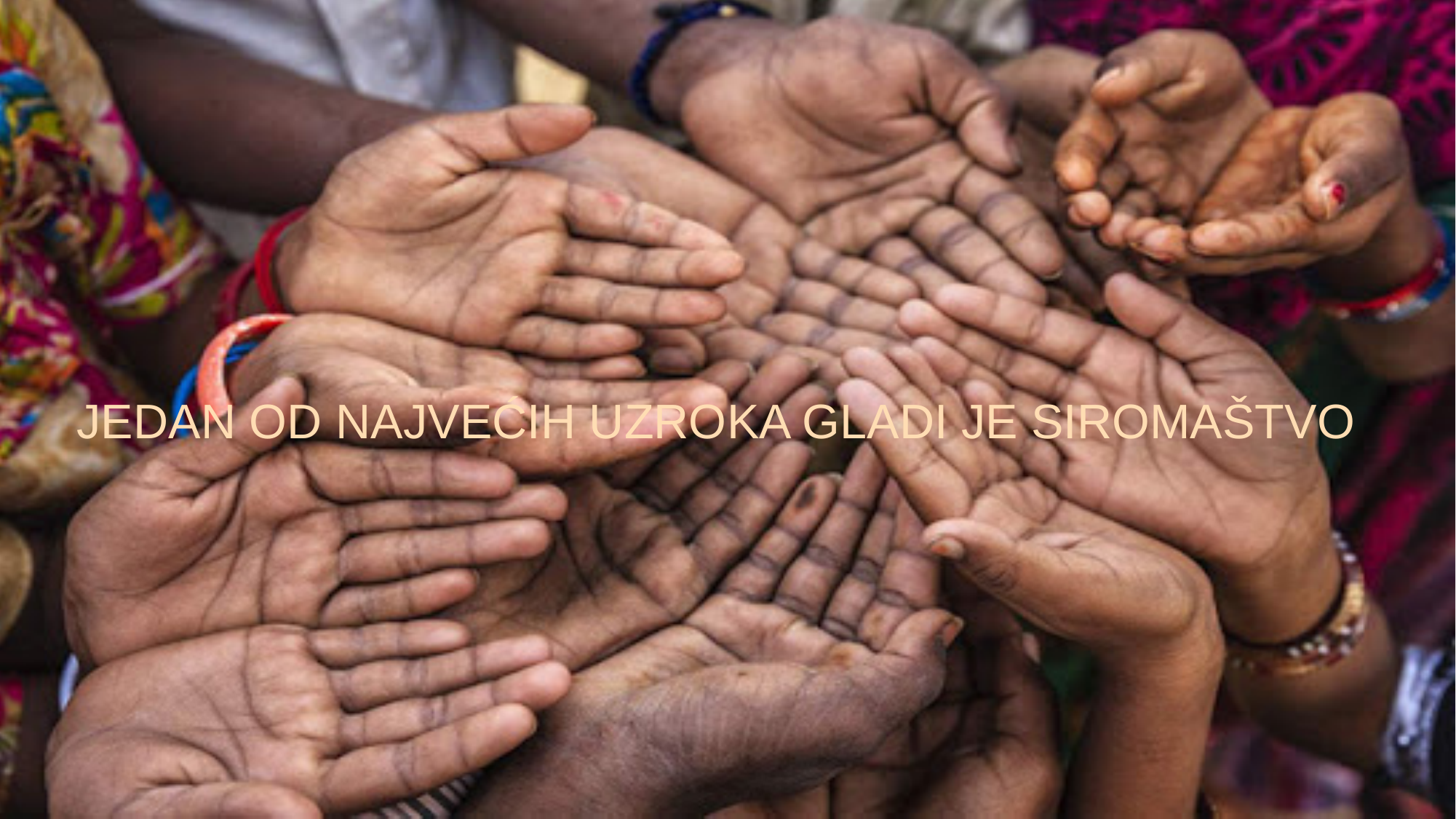

JEDAN OD NAJVEĆIH UZROKA GLADI JE SIROMAŠTVO